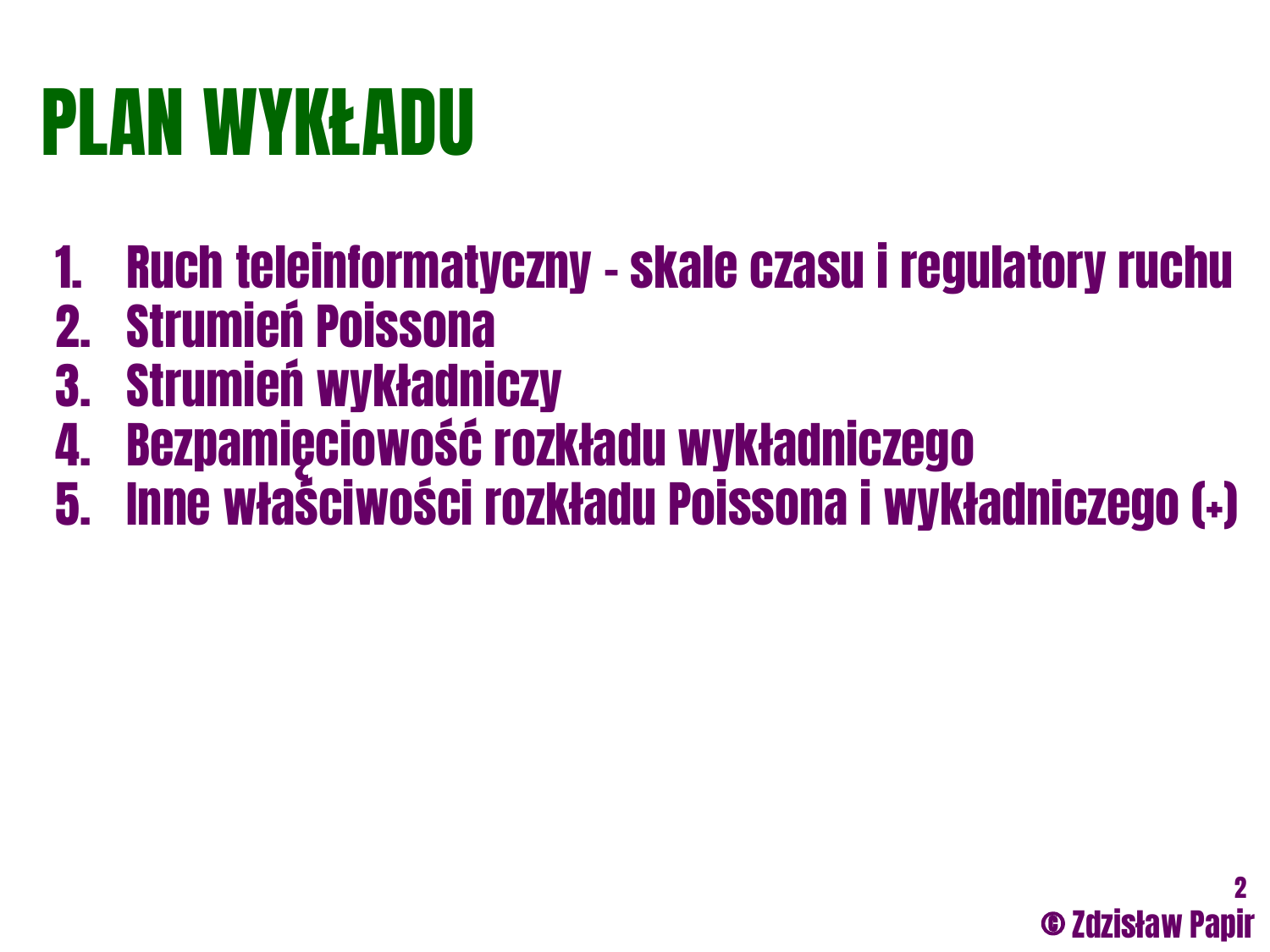

PLAN WYKŁADU
Ruch teleinformatyczny – skale czasu i regulatory ruchu
Strumień Poissona
Strumień wykładniczy
Bezpamięciowość rozkładu wykładniczego
Inne właściwości rozkładu Poissona i wykładniczego (+)
2
© Zdzisław Papir